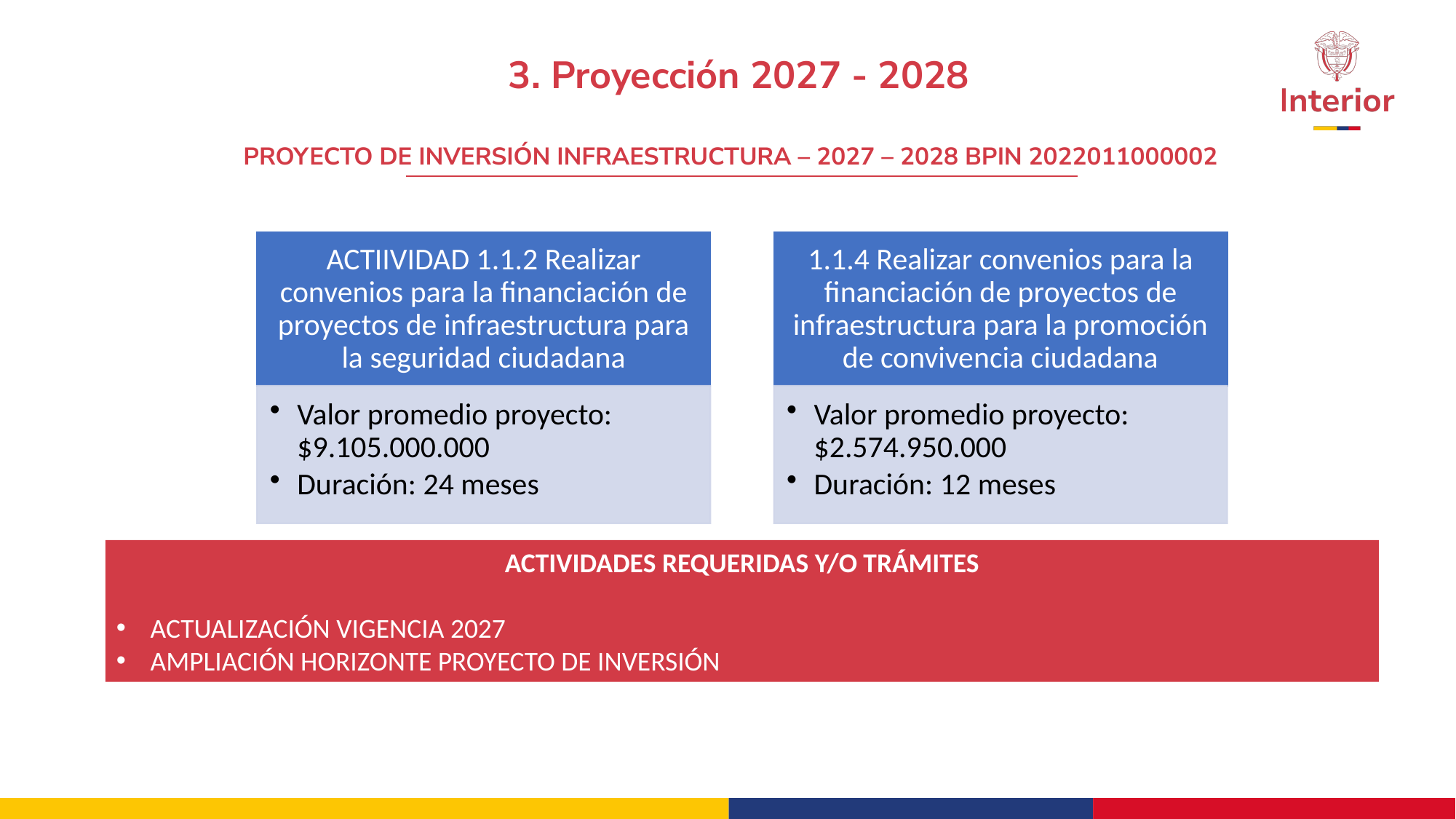

3. Proyección 2027 - 2028
ACTIIVIDAD 1.1.2 Realizar convenios para la financiación de proyectos de infraestructura para la seguridad ciudadana
Valor promedio proyecto: $9.105.000.000
Duración: 24 meses
1.1.4 Realizar convenios para la financiación de proyectos de infraestructura para la promoción de convivencia ciudadana
Valor promedio proyecto: $2.574.950.000
Duración: 12 meses
PROYECTO DE INVERSIÓN INFRAESTRUCTURA – 2027 – 2028 BPIN 2022011000002
ACTIVIDADES REQUERIDAS Y/O TRÁMITES

ACTUALIZACIÓN VIGENCIA 2027
AMPLIACIÓN HORIZONTE PROYECTO DE INVERSIÓN